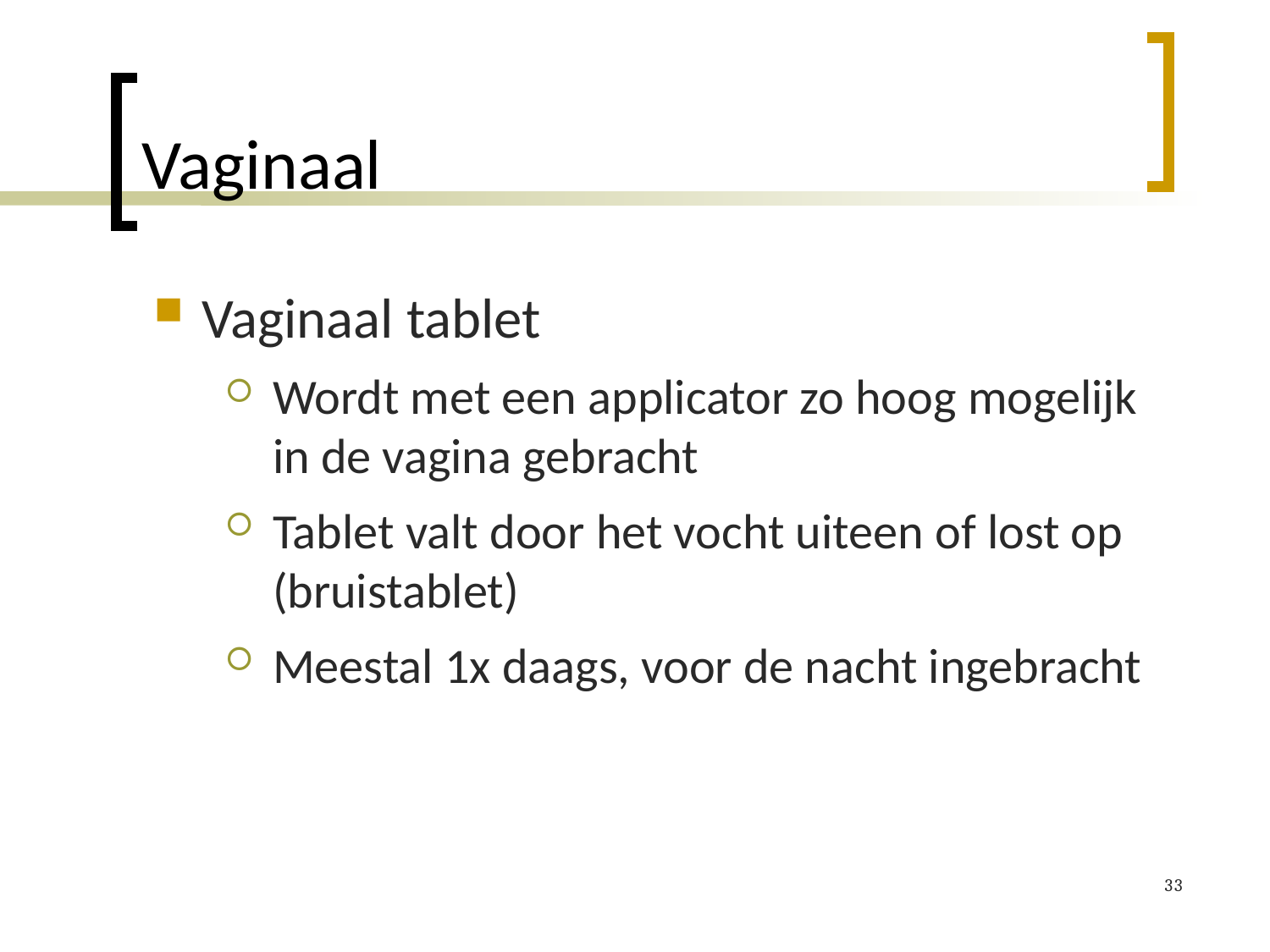

# Vaginaal
Vaginaal tablet
Wordt met een applicator zo hoog mogelijk in de vagina gebracht
Tablet valt door het vocht uiteen of lost op (bruistablet)
Meestal 1x daags, voor de nacht ingebracht

33